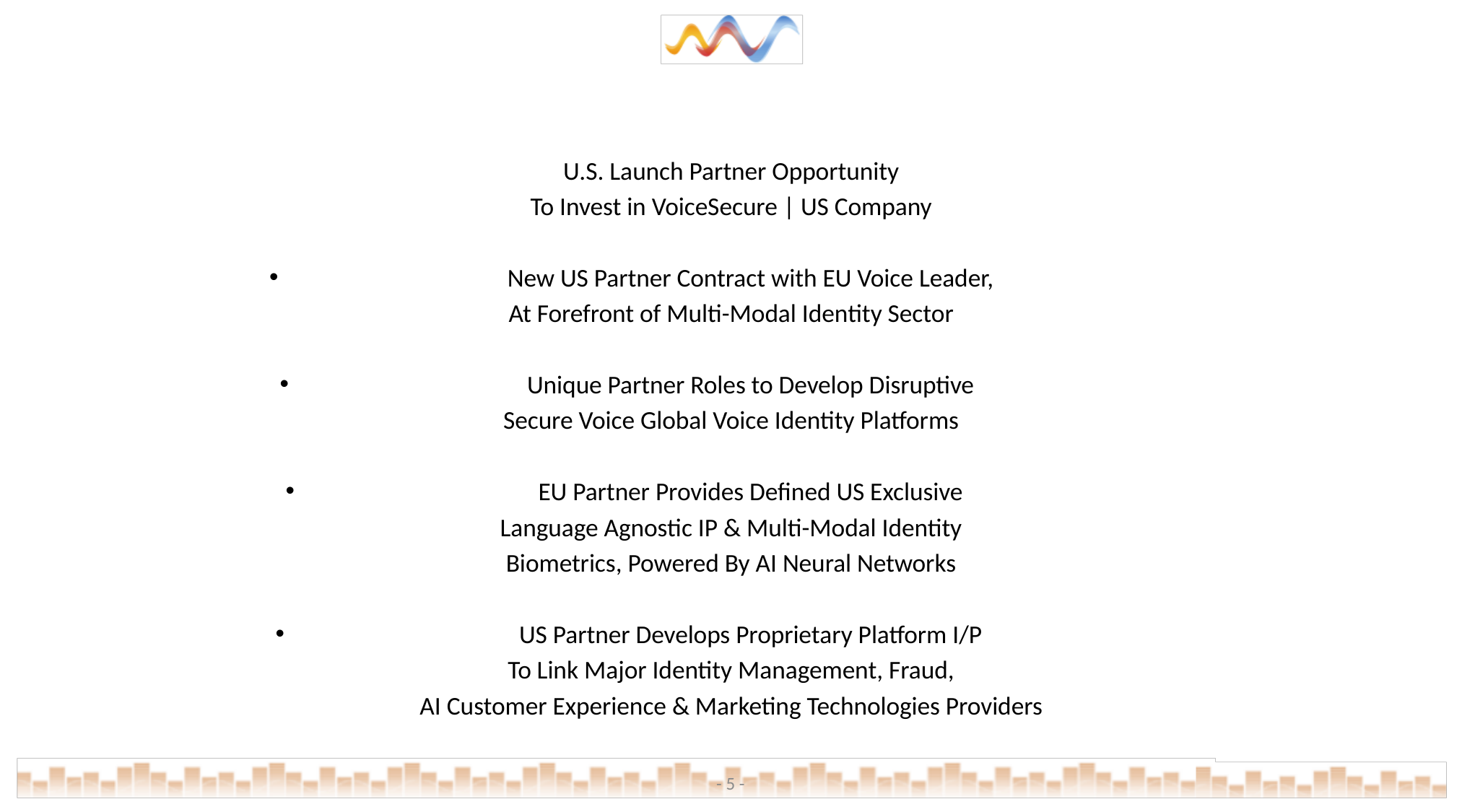

U.S. Launch Partner Opportunity
To Invest in VoiceSecure | US Company

New US Partner Contract with EU Voice Leader,
At Forefront of Multi-Modal Identity Sector

Unique Partner Roles to Develop Disruptive
Secure Voice Global Voice Identity Platforms

EU Partner Provides Defined US Exclusive
Language Agnostic IP & Multi-Modal Identity
Biometrics, Powered By AI Neural Networks

US Partner Develops Proprietary Platform I/P
To Link Major Identity Management, Fraud,
AI Customer Experience & Marketing Technologies Providers
- 5 -